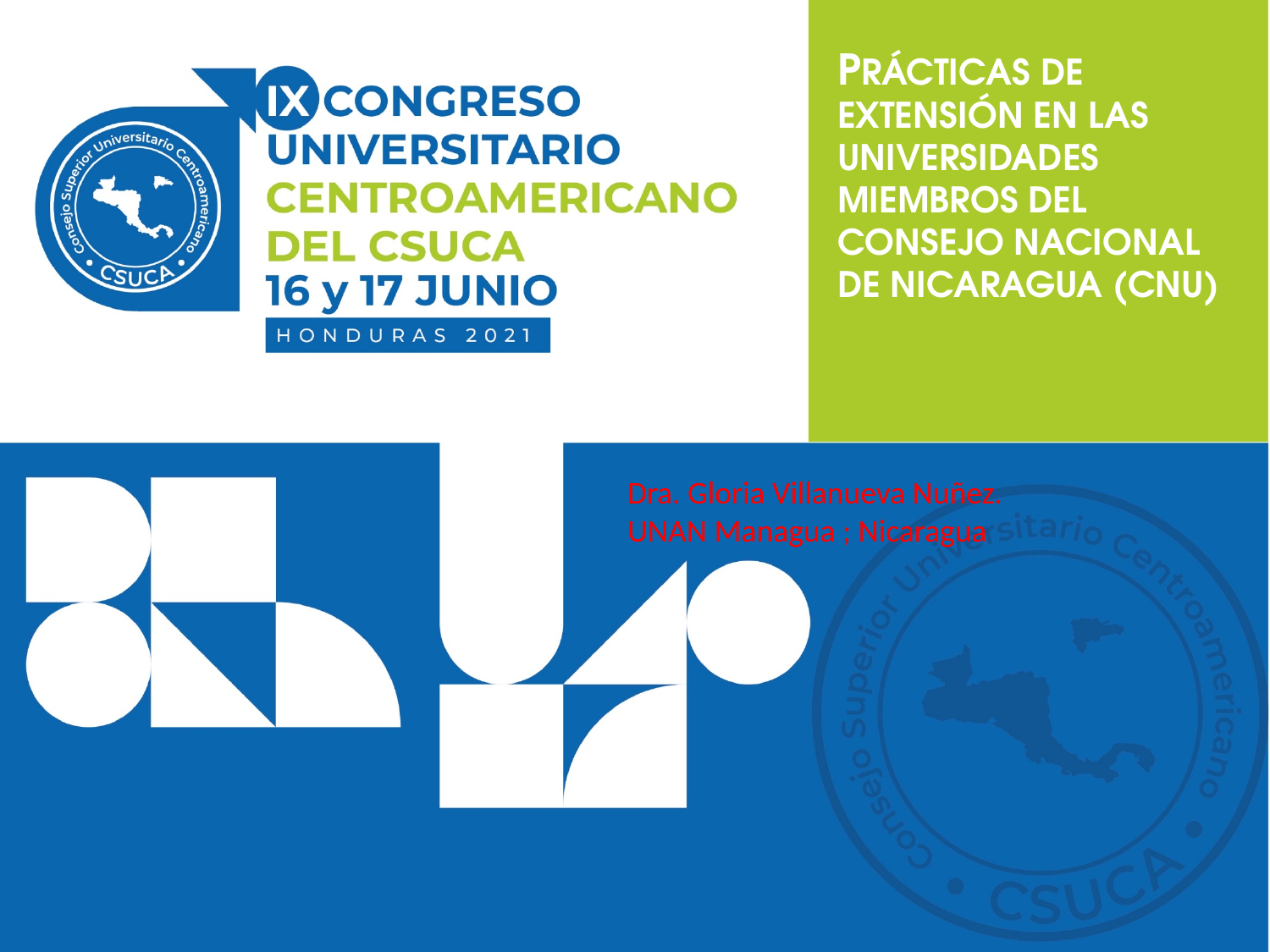

# PRÁCTICAS DE EXTENSIÓN EN LAS UNIVERSIDADES MIEMBROS DEL CONSEJO NACIONAL DE NICARAGUA (CNU)
Dra. Gloria Villanueva Nuñez. UNAN Managua ; Nicaragua